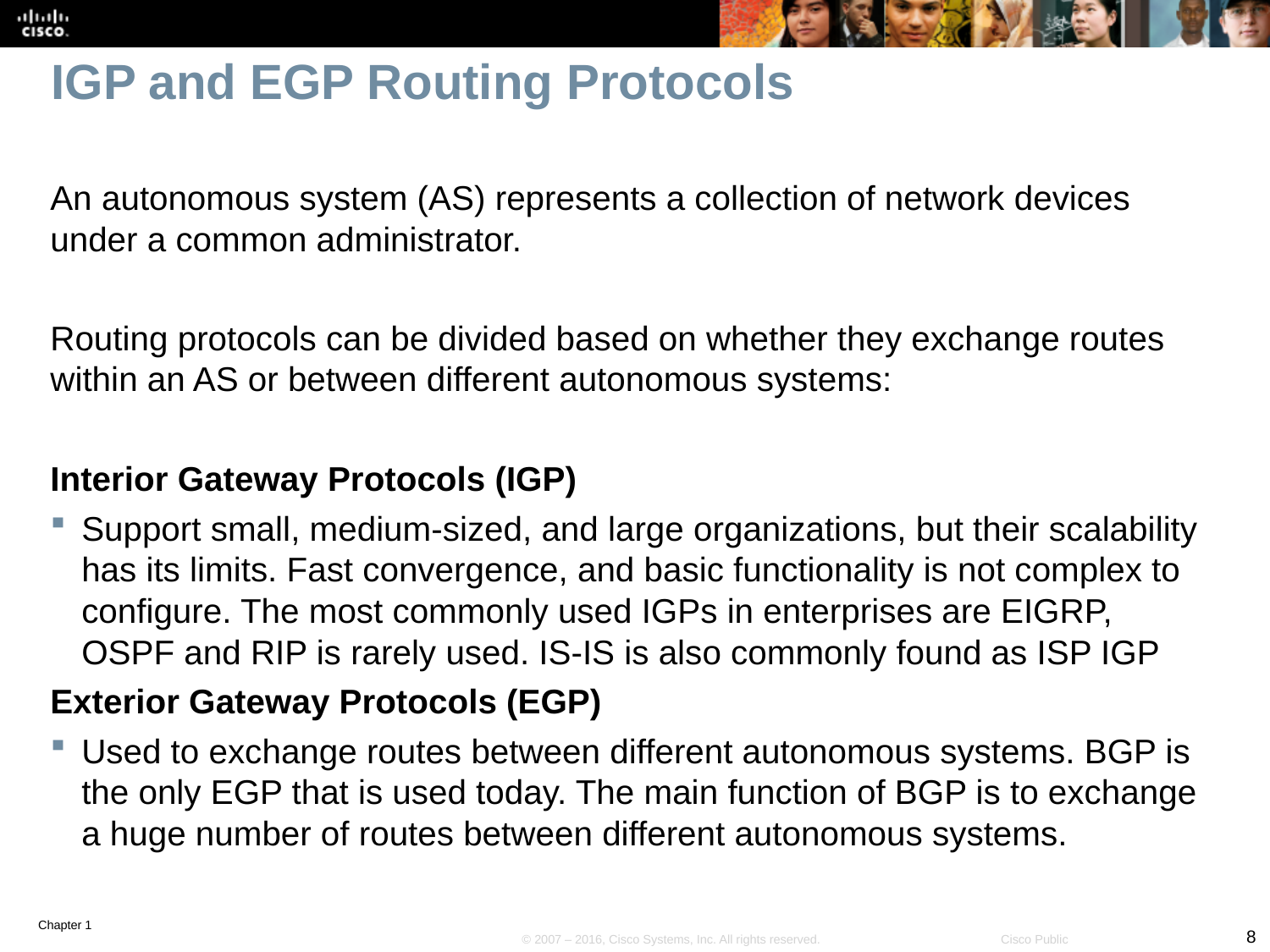

# IGP and EGP Routing Protocols
An autonomous system (AS) represents a collection of network devices under a common administrator.

Routing protocols can be divided based on whether they exchange routes within an AS or between different autonomous systems:

Interior Gateway Protocols (IGP)
Support small, medium-sized, and large organizations, but their scalability has its limits. Fast convergence, and basic functionality is not complex to configure. The most commonly used IGPs in enterprises are EIGRP, OSPF and RIP is rarely used. IS-IS is also commonly found as ISP IGP
Exterior Gateway Protocols (EGP)
Used to exchange routes between different autonomous systems. BGP is the only EGP that is used today. The main function of BGP is to exchange a huge number of routes between different autonomous systems.